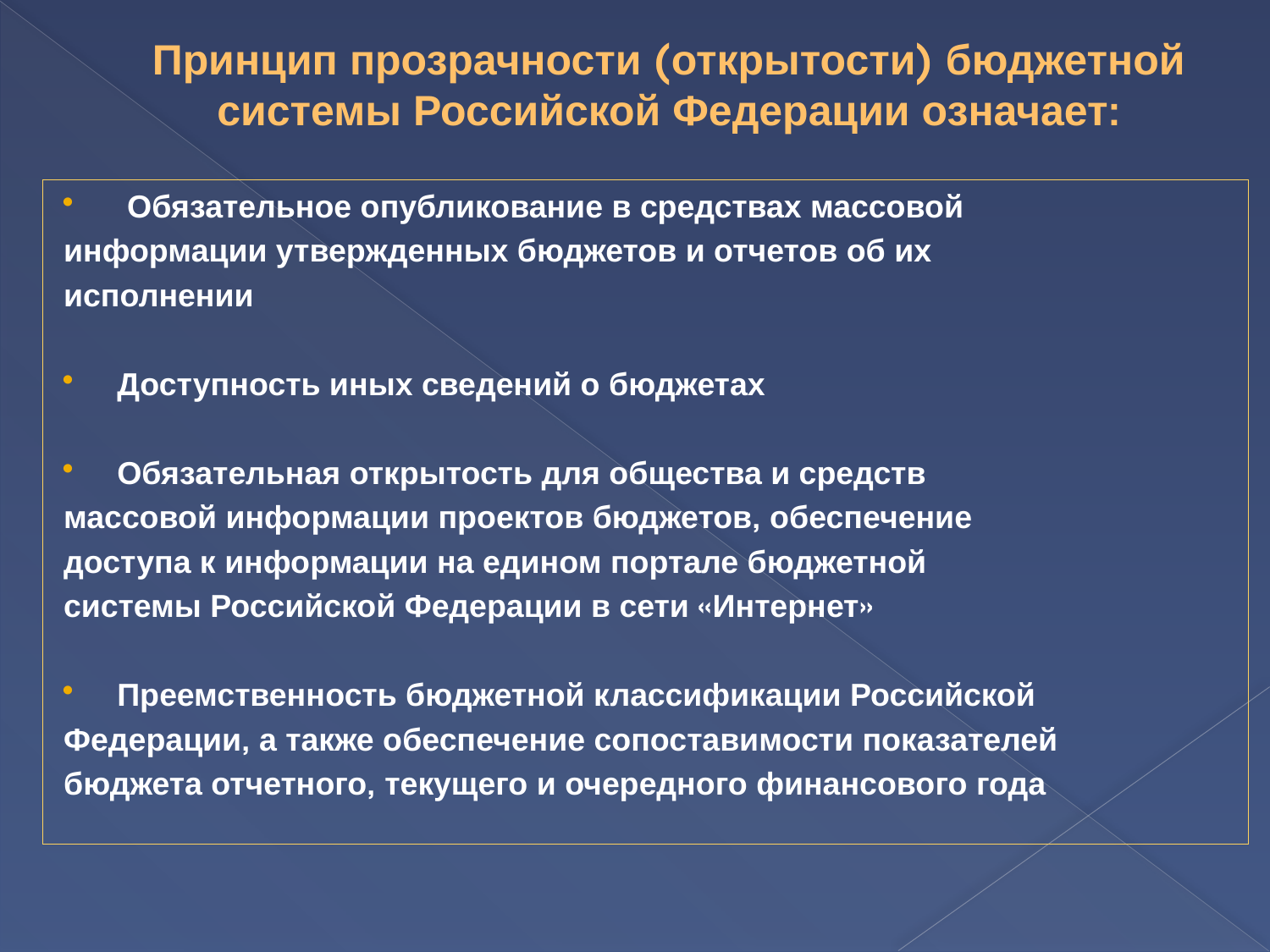

# Принцип прозрачности (открытости) бюджетной системы Российской Федерации означает:
Обязательное опубликование в средствах массовой
информации утвержденных бюджетов и отчетов об их
исполнении

Доступность иных сведений о бюджетах

Обязательная открытость для общества и средств
массовой информации проектов бюджетов, обеспечение
доступа к информации на едином портале бюджетной
системы Российской Федерации в сети «Интернет»

Преемственность бюджетной классификации Российской
Федерации, а также обеспечение сопоставимости показателей
бюджета отчетного, текущего и очередного финансового года